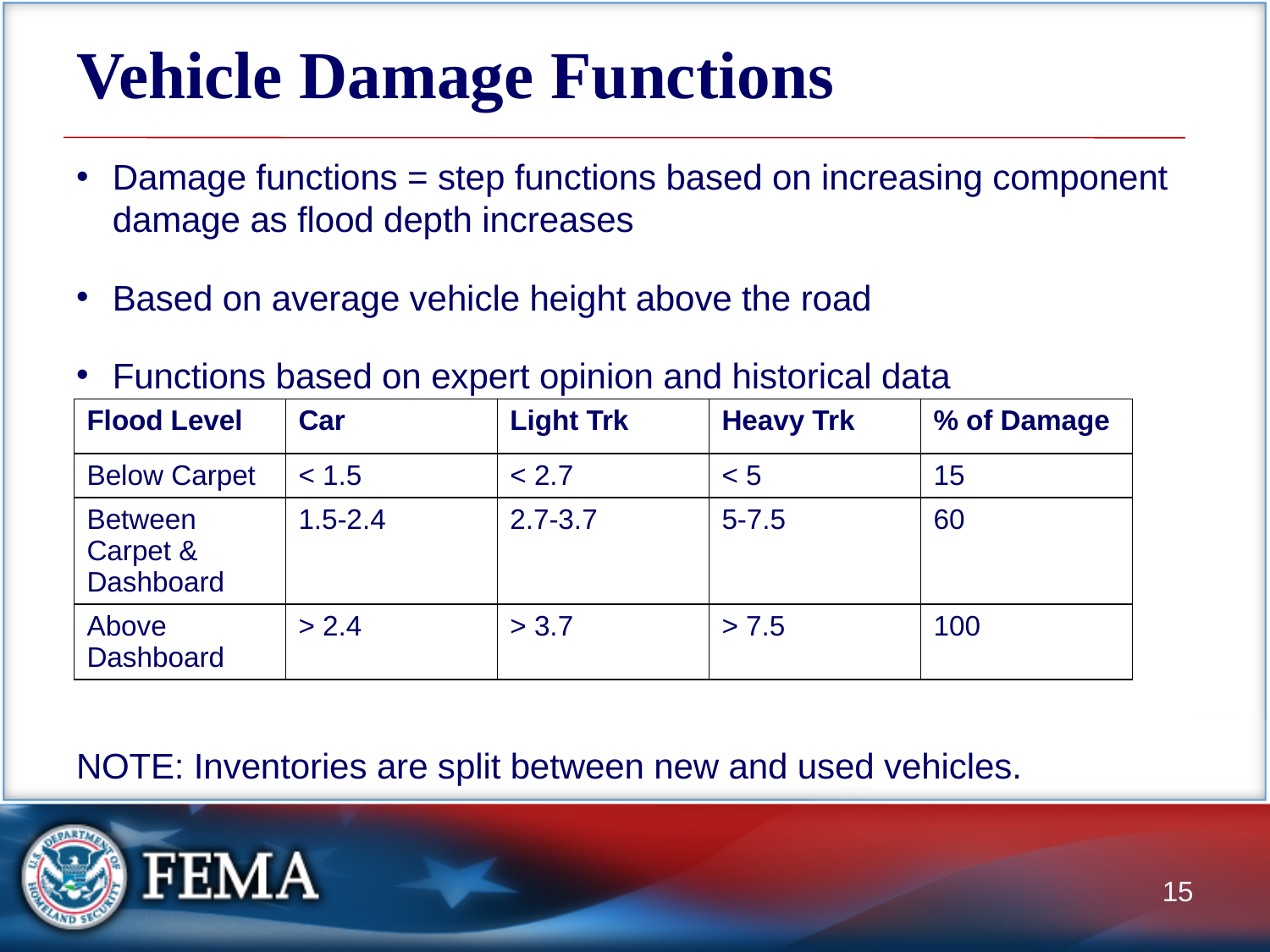

# Vehicle Damage Functions
Damage functions = step functions based on increasing component damage as flood depth increases
Based on average vehicle height above the road
Functions based on expert opinion and historical data

NOTE: Inventories are split between new and used vehicles.
| Flood Level | Car | Light Trk | Heavy Trk | % of Damage |
| --- | --- | --- | --- | --- |
| Below Carpet | < 1.5 | < 2.7 | < 5 | 15 |
| Between Carpet & Dashboard | 1.5-2.4 | 2.7-3.7 | 5-7.5 | 60 |
| Above Dashboard | > 2.4 | > 3.7 | > 7.5 | 100 |
15